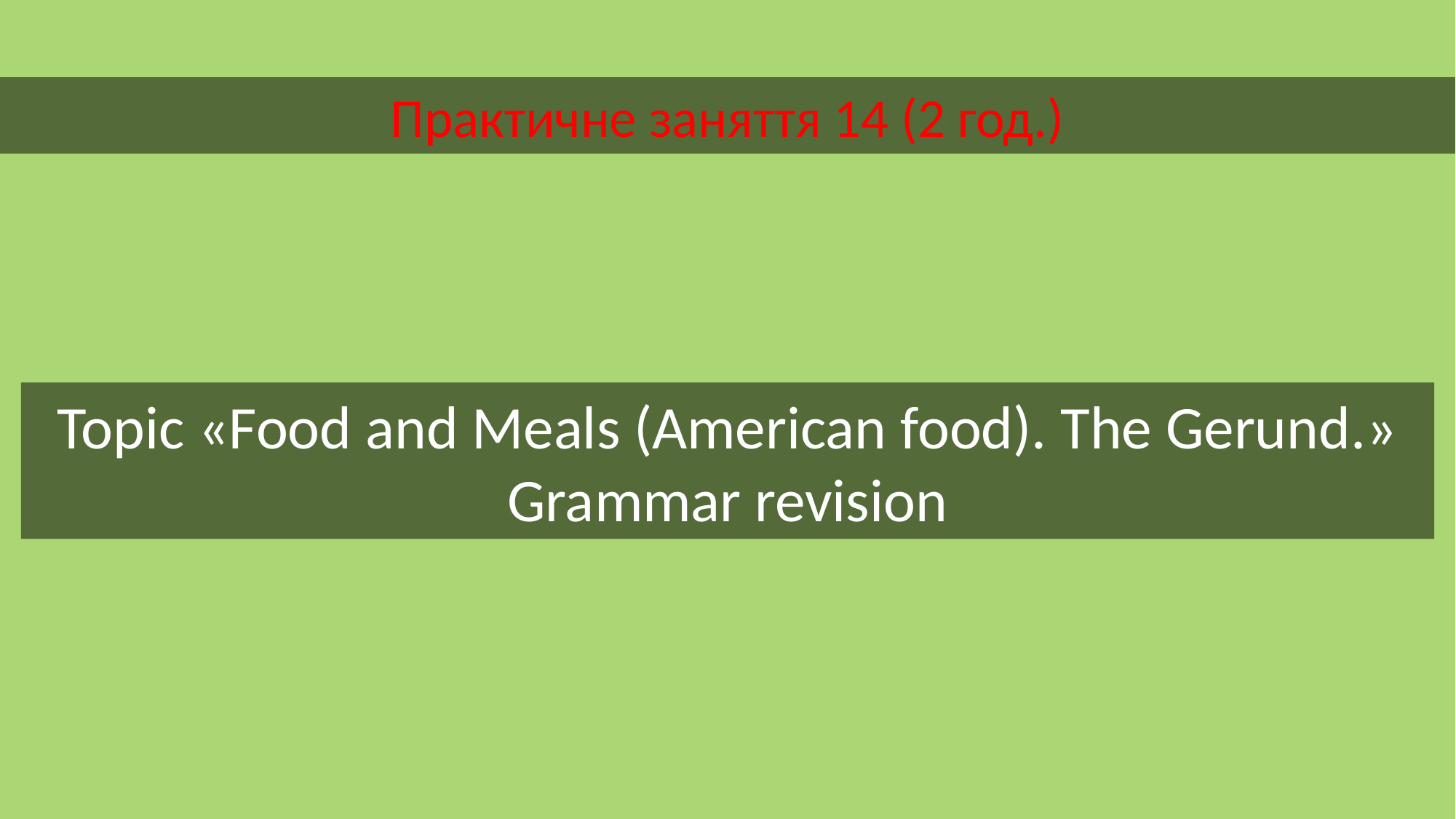

Практичне заняття 14 (2 год.)
Topic «Food and Meals (American food). The Gerund.» Grammar revision